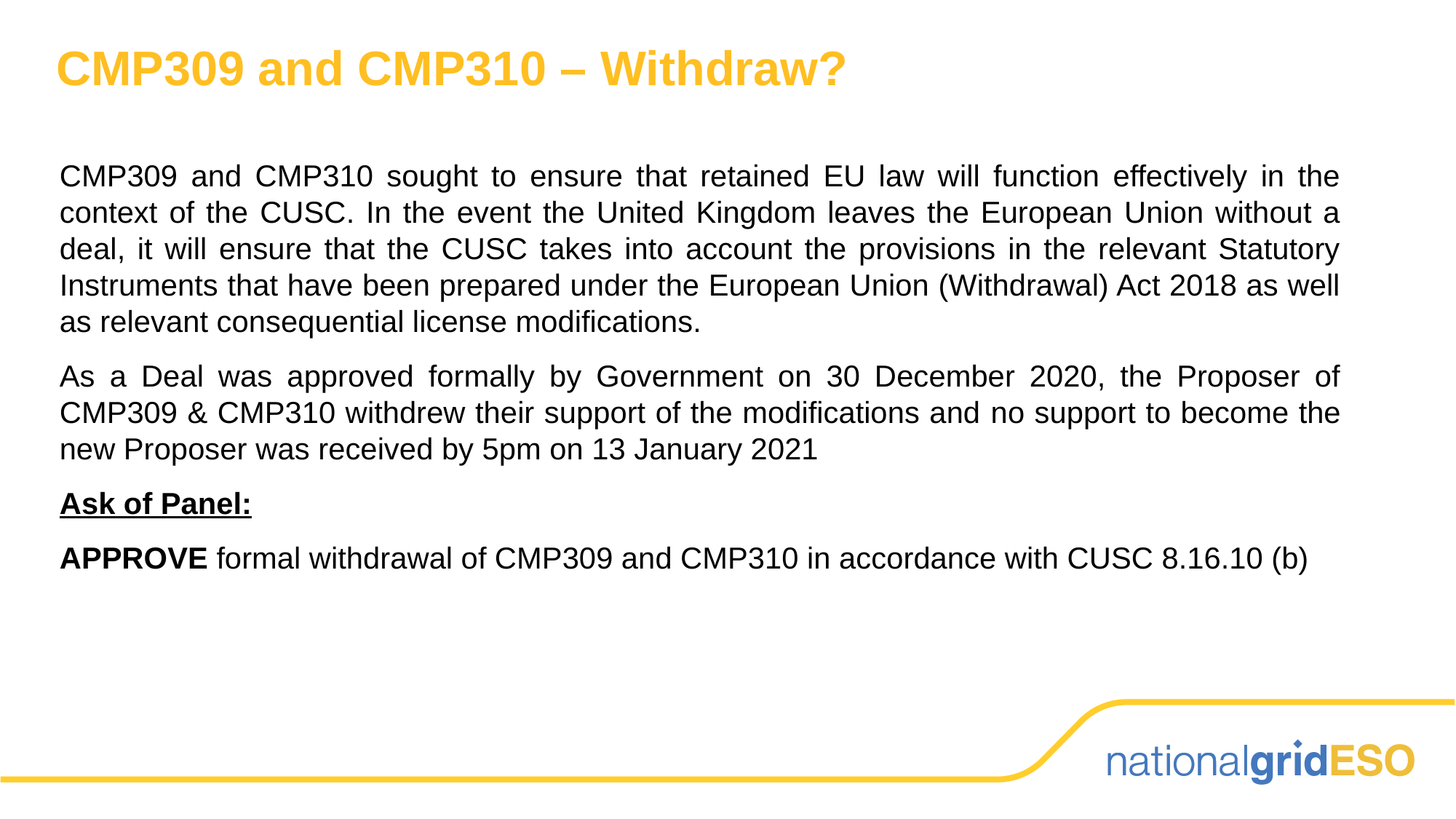

CMP309 and CMP310 – Withdraw?

CMP309 and CMP310 sought to ensure that retained EU law will function effectively in the context of the CUSC. In the event the United Kingdom leaves the European Union without a deal, it will ensure that the CUSC takes into account the provisions in the relevant Statutory Instruments that have been prepared under the European Union (Withdrawal) Act 2018 as well as relevant consequential license modifications.
As a Deal was approved formally by Government on 30 December 2020, the Proposer of CMP309 & CMP310 withdrew their support of the modifications and no support to become the new Proposer was received by 5pm on 13 January 2021
Ask of Panel:
APPROVE formal withdrawal of CMP309 and CMP310 in accordance with CUSC 8.16.10 (b)